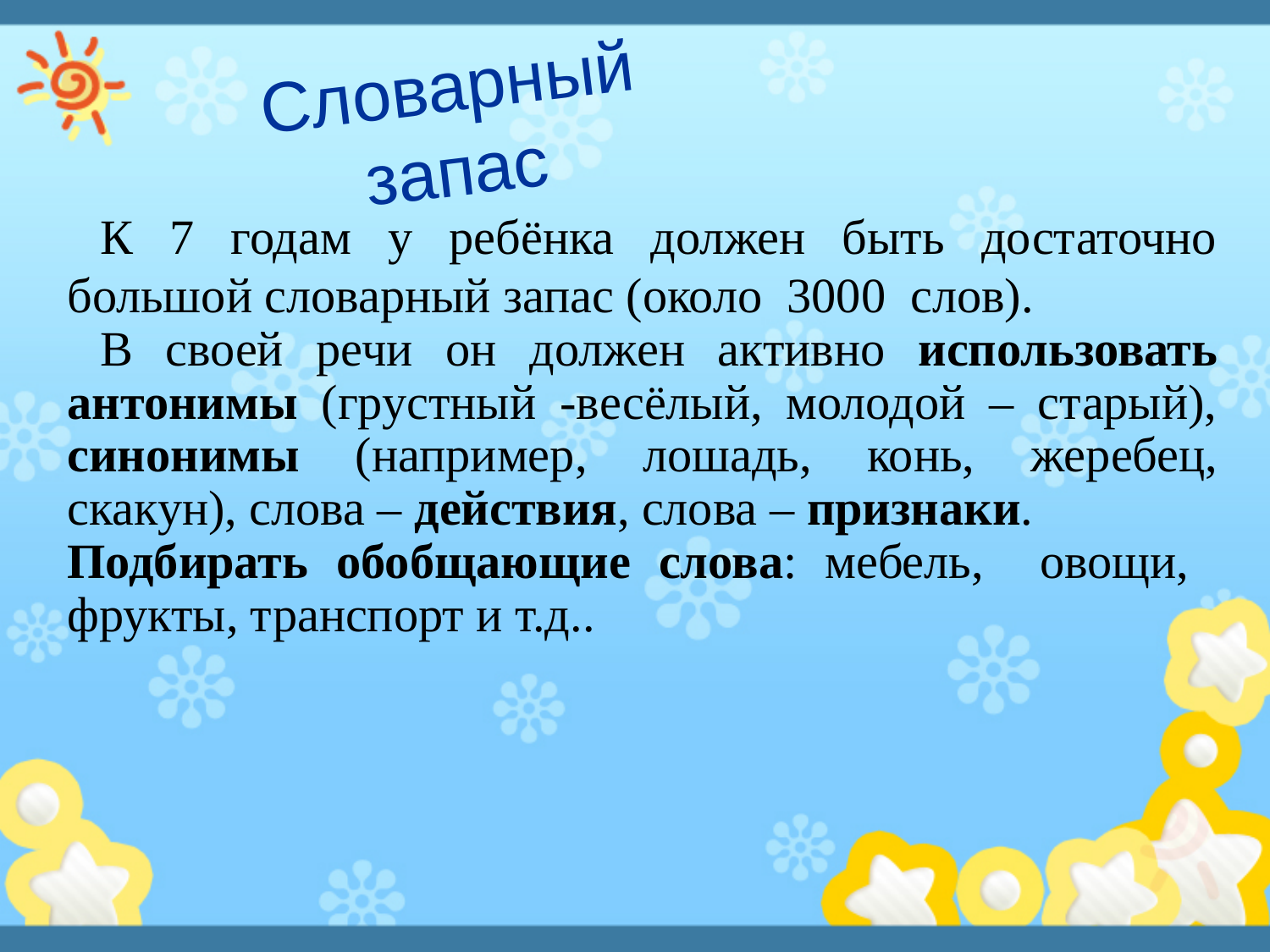

Словарный запас
 К 7 годам у ребёнка должен быть достаточно большой словарный запас (около  3000  слов).
 В своей речи он должен активно использовать антонимы (грустный -весёлый, молодой – старый), синонимы (например, лошадь, конь, жеребец, скакун), слова – действия, слова – признаки.
Подбирать обобщающие слова: мебель,  овощи,  фрукты, транспорт и т.д..